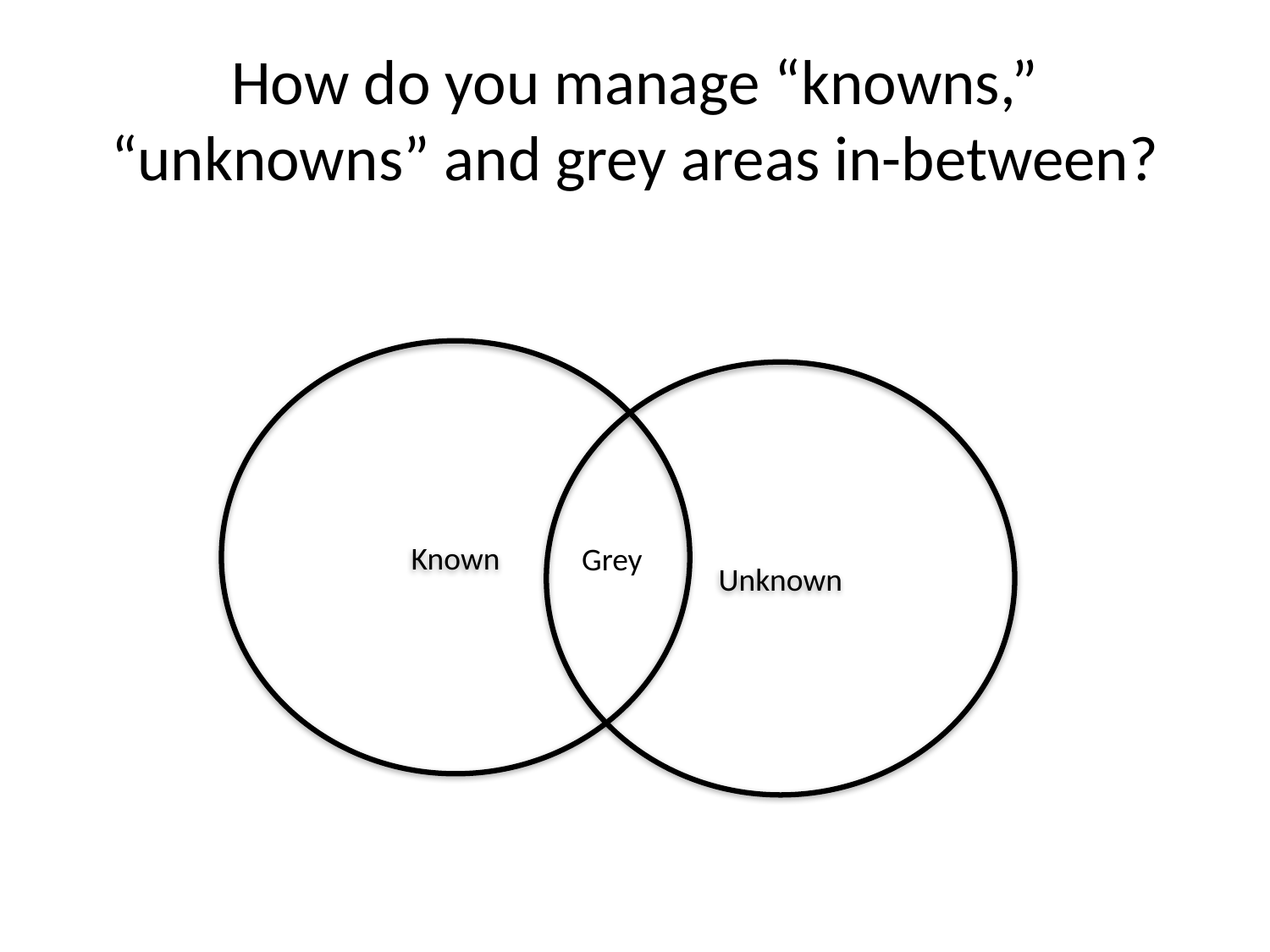

# How do you manage “knowns,” “unknowns” and grey areas in-between?
Known
Unknown
Grey